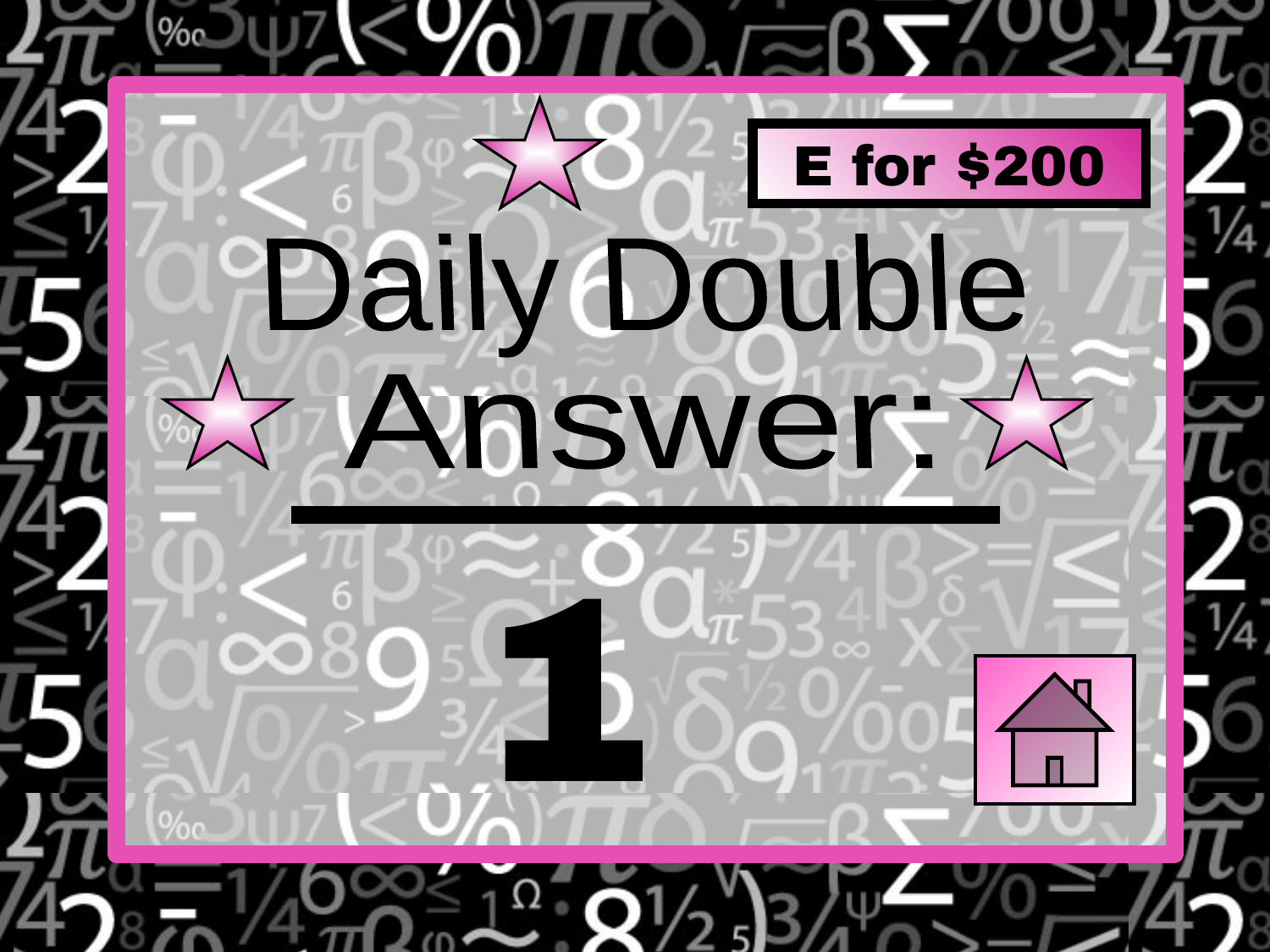

E for $200
Daily Double

Answer:
1